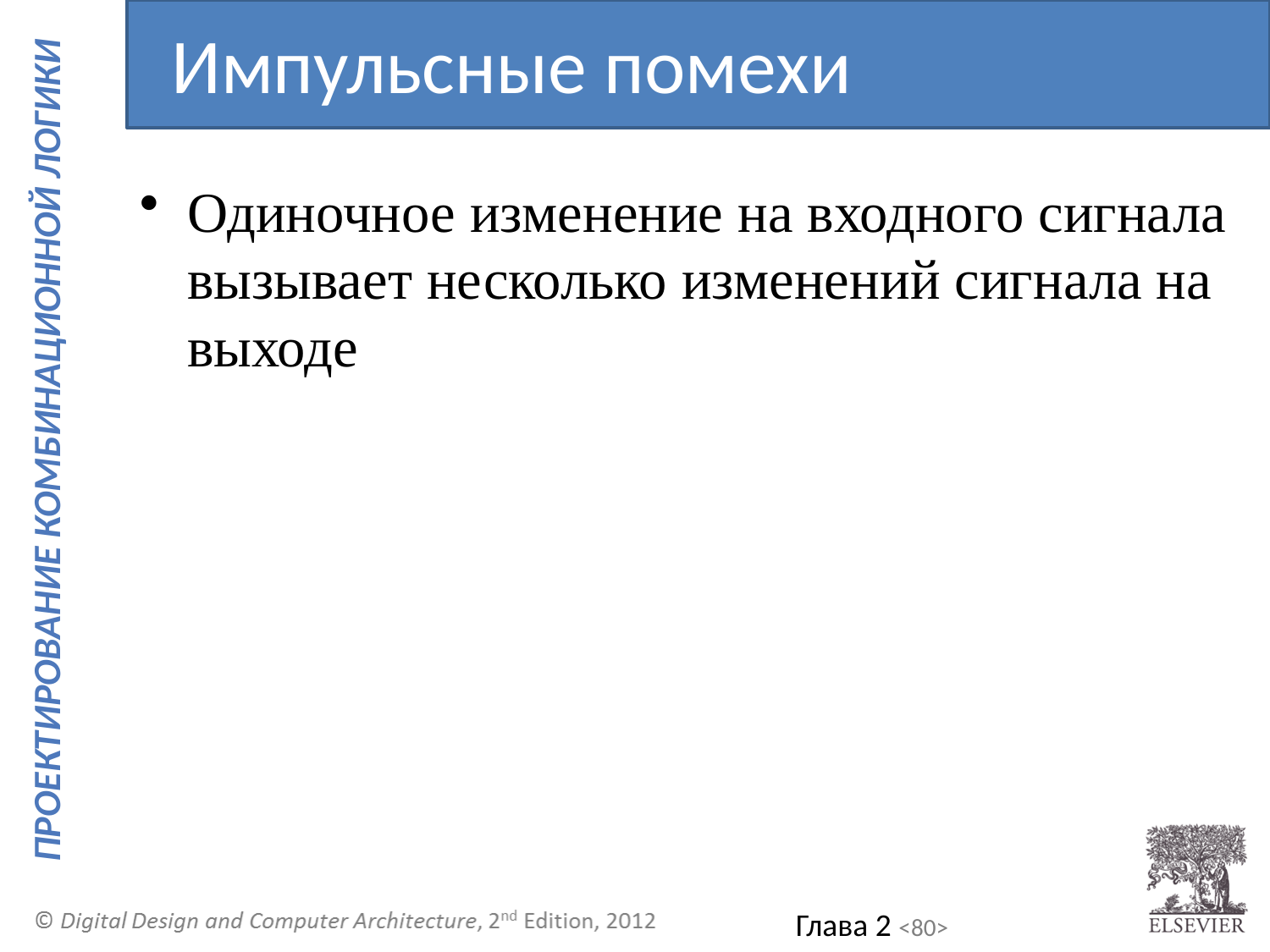

Импульсные помехи

Одиночное изменение на входного сигнала вызывает несколько изменений сигнала на выходе